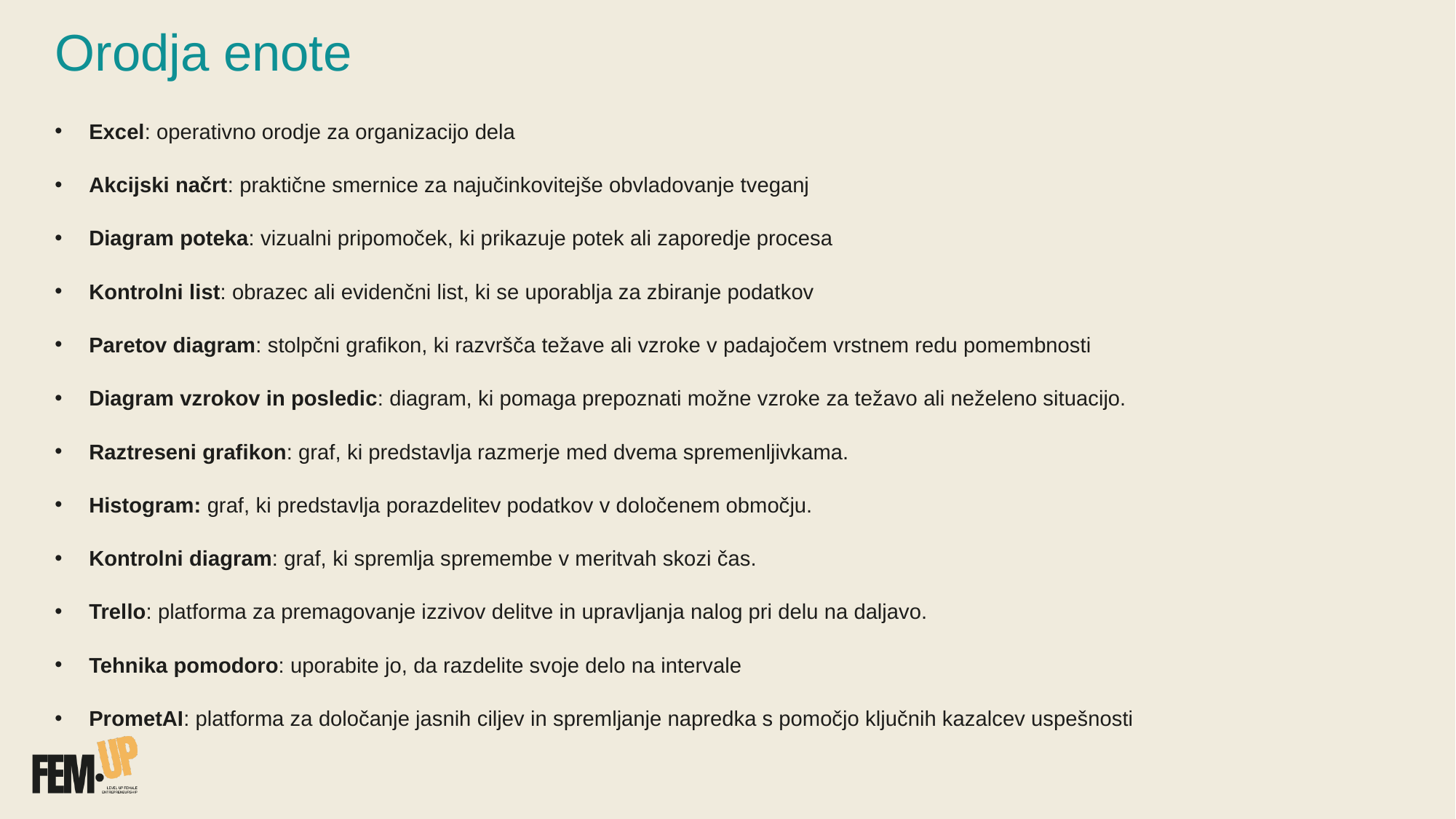

Orodja enote
Excel: operativno orodje za organizacijo dela
Akcijski načrt: praktične smernice za najučinkovitejše obvladovanje tveganj
Diagram poteka: vizualni pripomoček, ki prikazuje potek ali zaporedje procesa
Kontrolni list: obrazec ali evidenčni list, ki se uporablja za zbiranje podatkov
Paretov diagram: stolpčni grafikon, ki razvršča težave ali vzroke v padajočem vrstnem redu pomembnosti
Diagram vzrokov in posledic: diagram, ki pomaga prepoznati možne vzroke za težavo ali neželeno situacijo.
Raztreseni grafikon: graf, ki predstavlja razmerje med dvema spremenljivkama.
Histogram: graf, ki predstavlja porazdelitev podatkov v določenem območju.
Kontrolni diagram: graf, ki spremlja spremembe v meritvah skozi čas.
Trello: platforma za premagovanje izzivov delitve in upravljanja nalog pri delu na daljavo.
Tehnika pomodoro: uporabite jo, da razdelite svoje delo na intervale
PrometAI: platforma za določanje jasnih ciljev in spremljanje napredka s pomočjo ključnih kazalcev uspešnosti